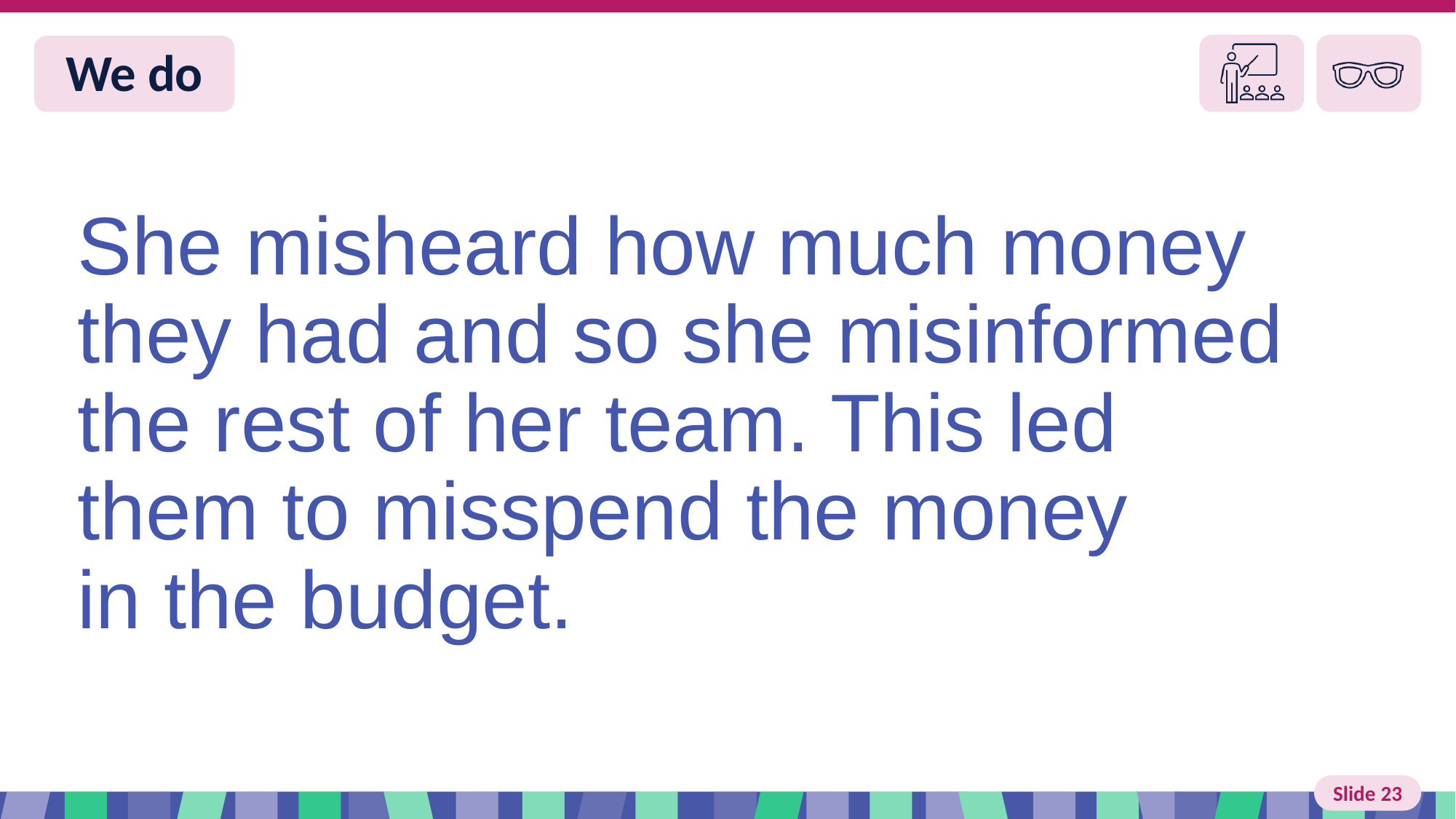

Slide 23 We do
She misheard how much money they had and so she misinformed the rest of her team. This led
them to misspend the money
in the budget.